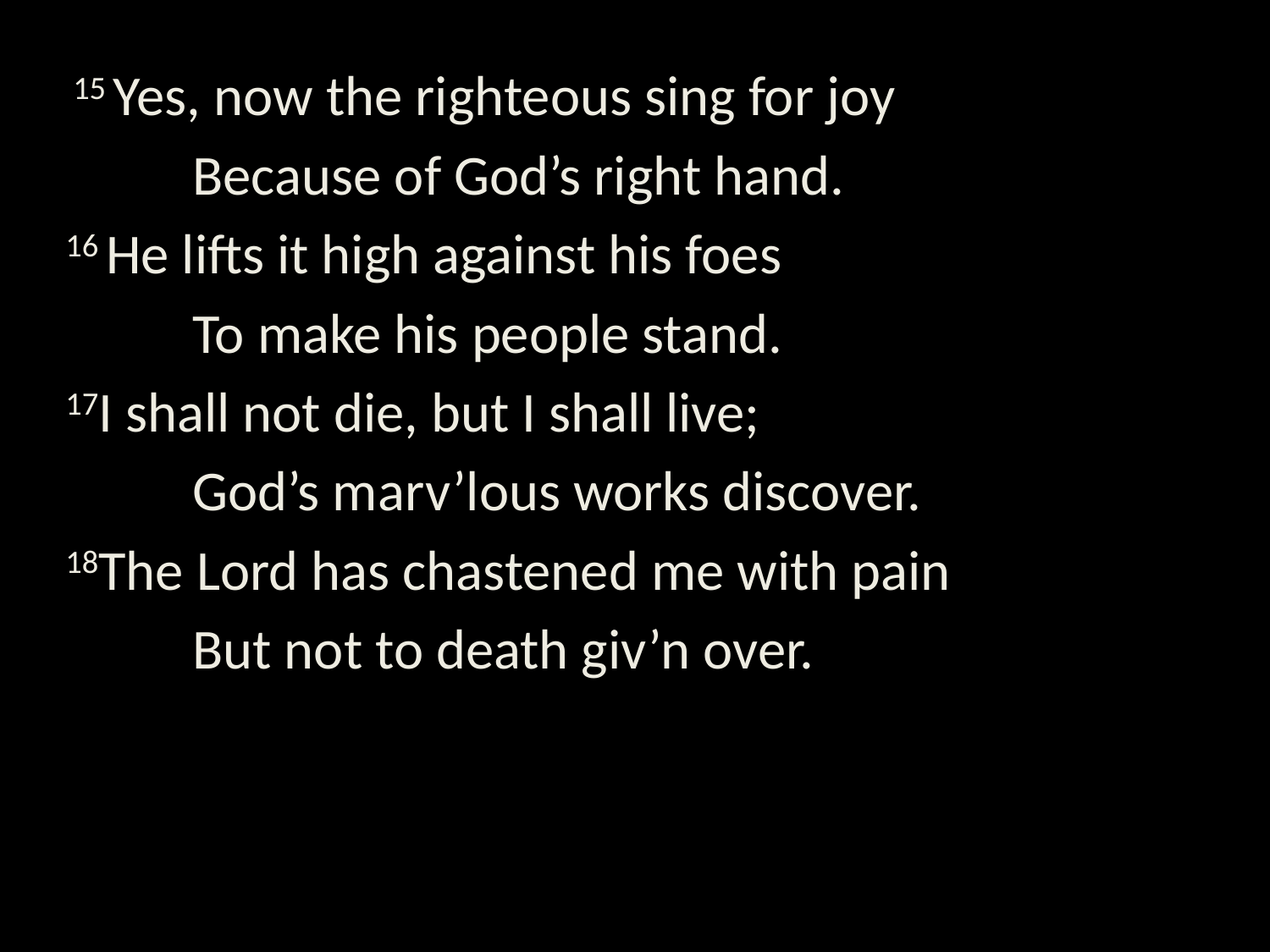

15 Yes, now the righteous sing for joy
	Because of God’s right hand.
16 He lifts it high against his foes
	To make his people stand.
17I shall not die, but I shall live;
	God’s marv’lous works discover.
18The Lord has chastened me with pain
	But not to death giv’n over.